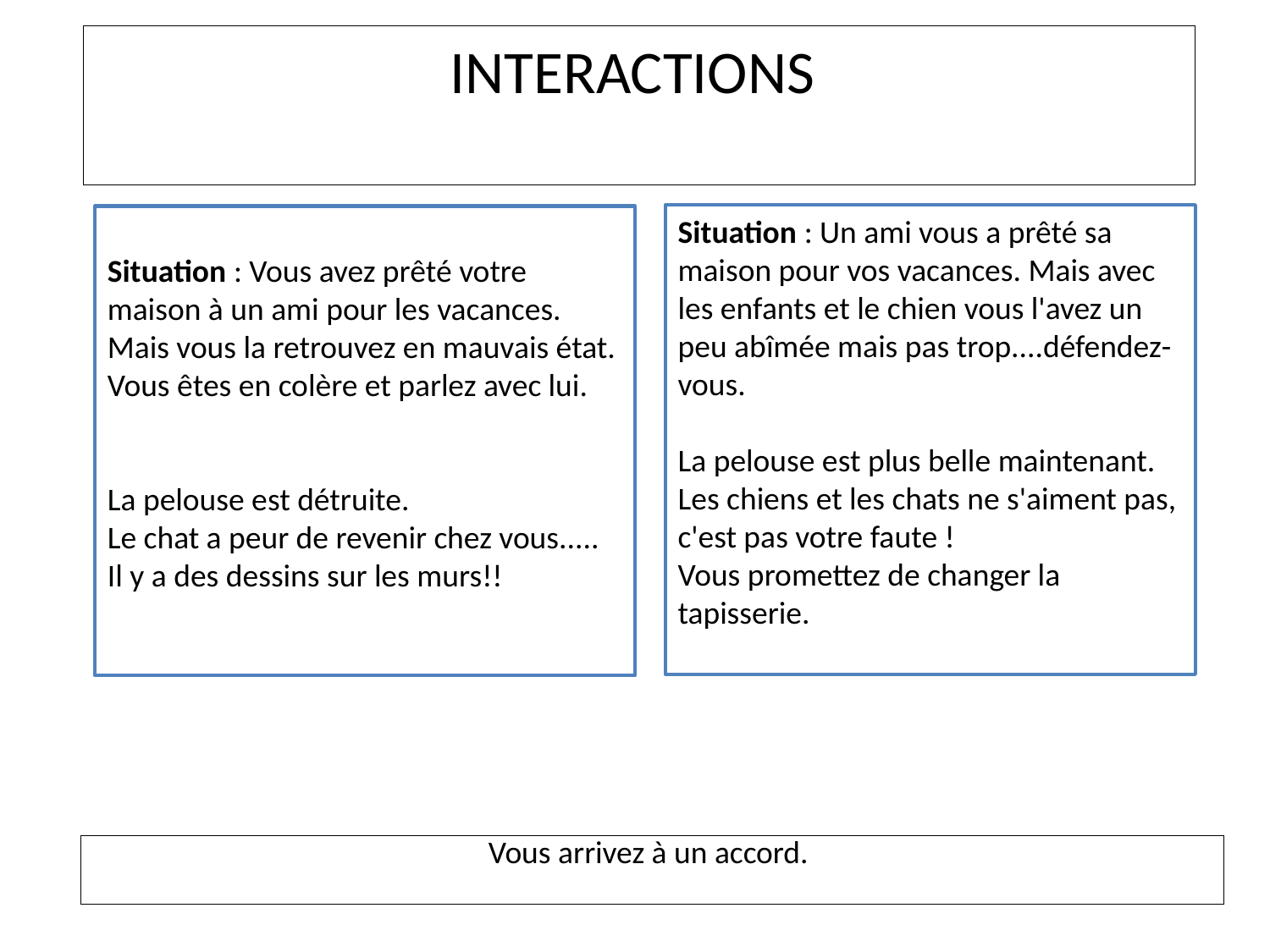

INTERACTIONS

Situation : Un ami vous a prêté sa maison pour vos vacances. Mais avec les enfants et le chien vous l'avez un peu abîmée mais pas trop....défendez-vous.
La pelouse est plus belle maintenant.
Les chiens et les chats ne s'aiment pas, c'est pas votre faute !
Vous promettez de changer la tapisserie.

Situation : Vous avez prêté votre maison à un ami pour les vacances. Mais vous la retrouvez en mauvais état. Vous êtes en colère et parlez avec lui.

La pelouse est détruite.
Le chat a peur de revenir chez vous.....
Il y a des dessins sur les murs!!

# Vous arrivez à un accord.